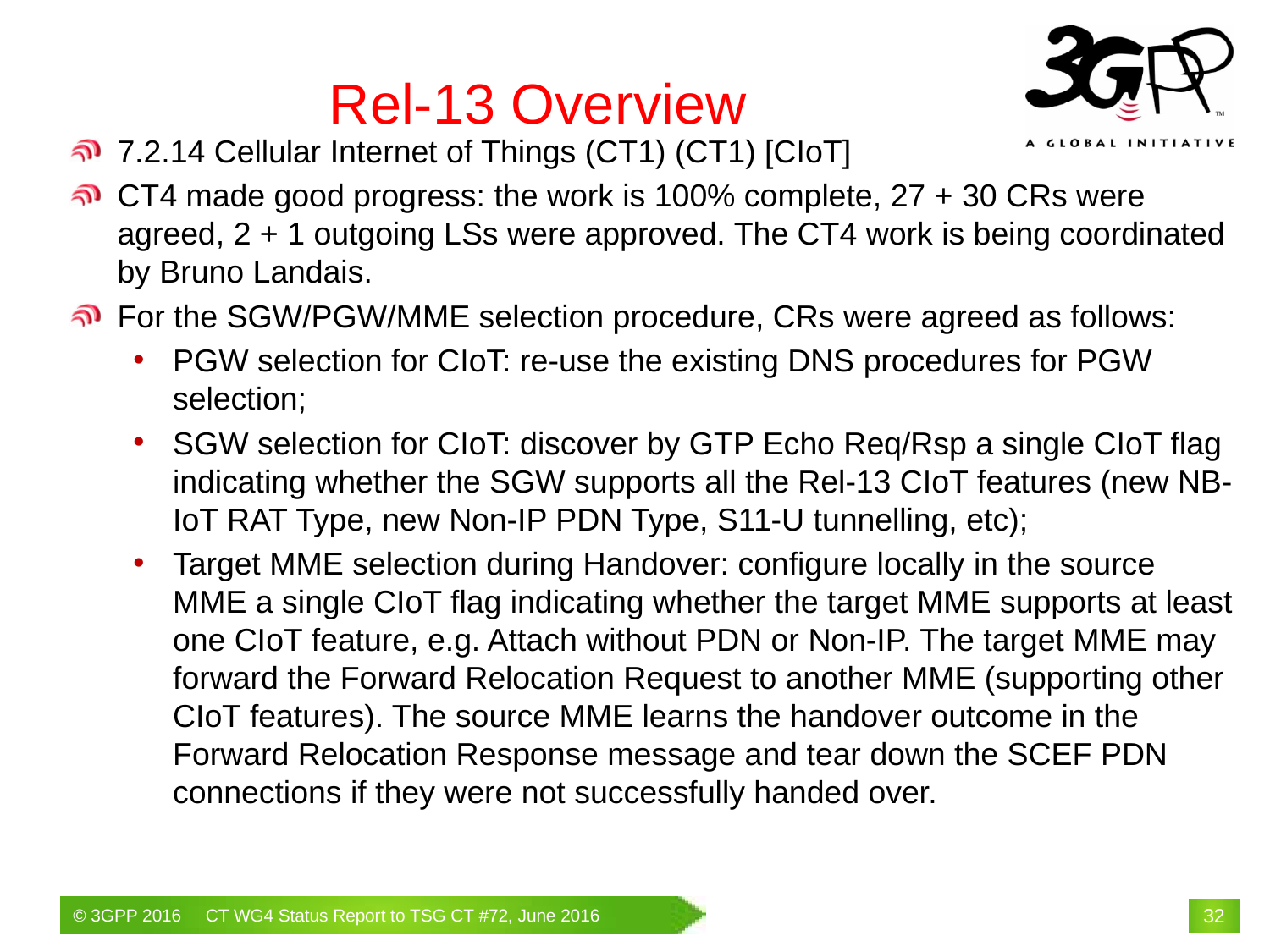

# Rel-13 Overview
7.2.14 Cellular Internet of Things (CT1) (CT1) [CIoT]
CT4 made good progress: the work is 100% complete, 27 + 30 CRs were agreed, 2 + 1 outgoing LSs were approved. The CT4 work is being coordinated by Bruno Landais.
For the SGW/PGW/MME selection procedure, CRs were agreed as follows:
PGW selection for CIoT: re-use the existing DNS procedures for PGW selection;
SGW selection for CIoT: discover by GTP Echo Req/Rsp a single CIoT flag indicating whether the SGW supports all the Rel-13 CIoT features (new NB-IoT RAT Type, new Non-IP PDN Type, S11-U tunnelling, etc);
Target MME selection during Handover: configure locally in the source MME a single CIoT flag indicating whether the target MME supports at least one CIoT feature, e.g. Attach without PDN or Non-IP. The target MME may forward the Forward Relocation Request to another MME (supporting other CIoT features). The source MME learns the handover outcome in the Forward Relocation Response message and tear down the SCEF PDN connections if they were not successfully handed over.